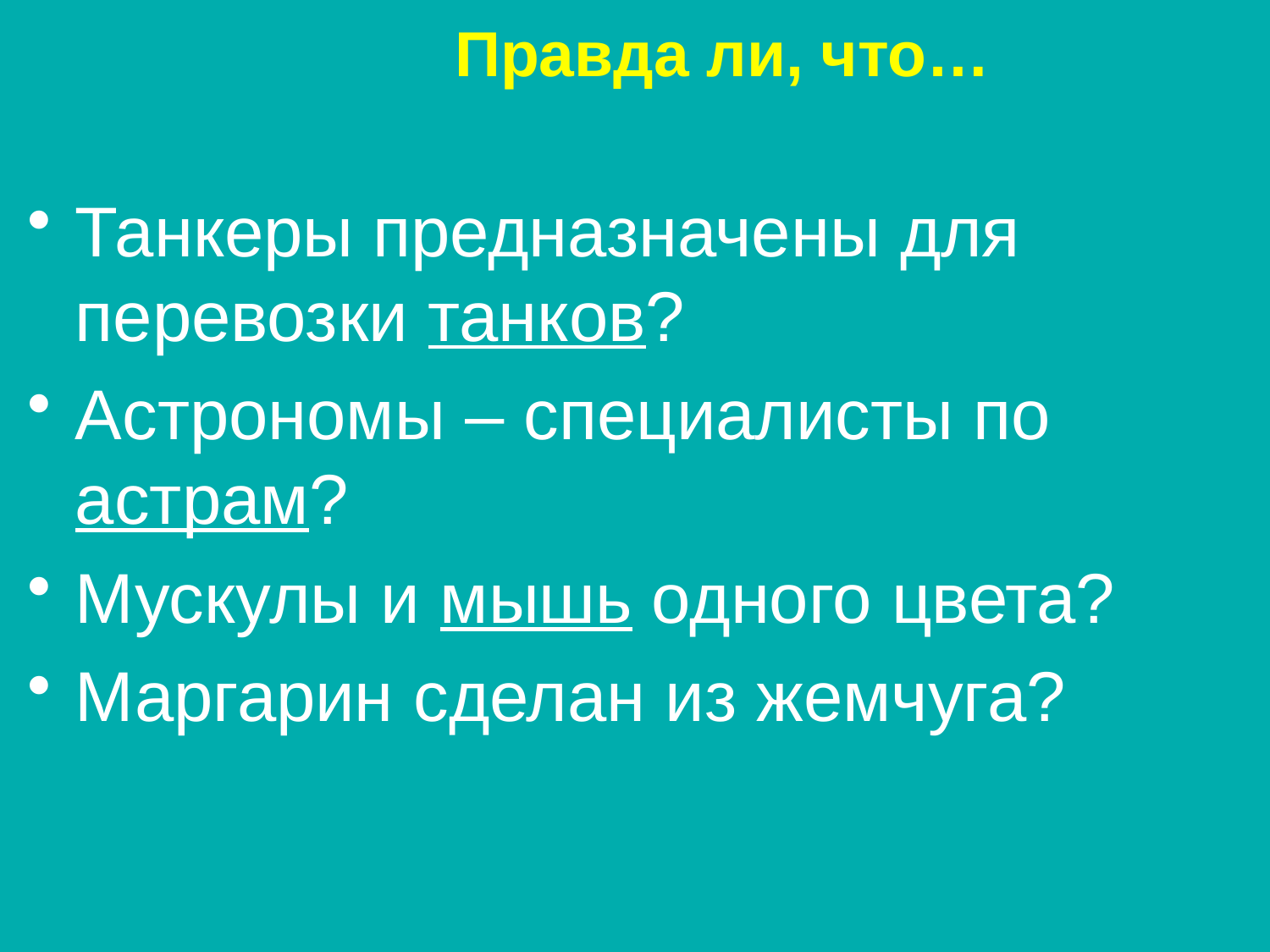

# Правда ли, что…
Танкеры предназначены для перевозки танков?
Астрономы – специалисты по астрам?
Мускулы и мышь одного цвета?
Маргарин сделан из жемчуга?